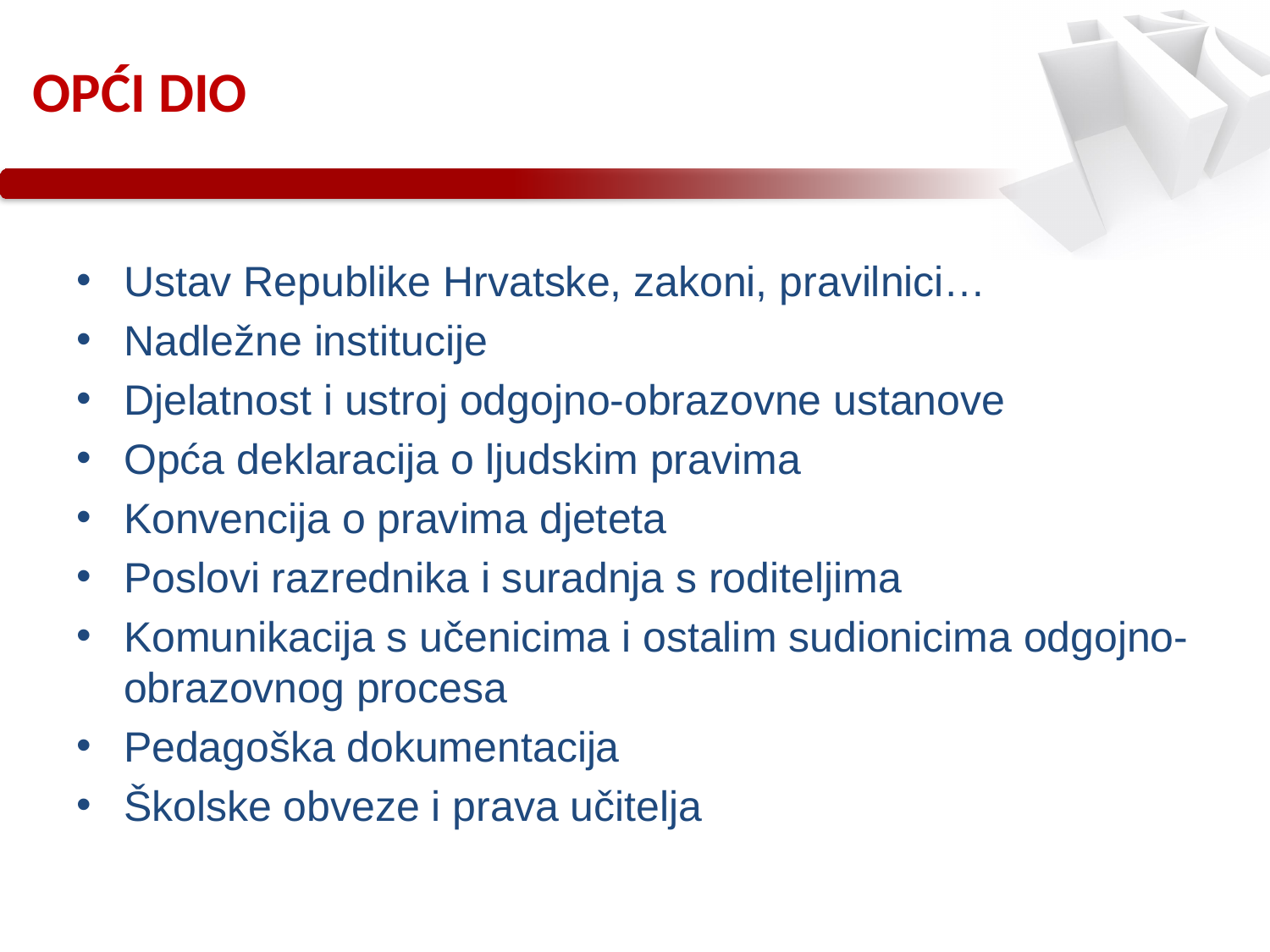

# OPĆI DIO
Ustav Republike Hrvatske, zakoni, pravilnici…
Nadležne institucije
Djelatnost i ustroj odgojno-obrazovne ustanove
Opća deklaracija o ljudskim pravima
Konvencija o pravima djeteta
Poslovi razrednika i suradnja s roditeljima
Komunikacija s učenicima i ostalim sudionicima odgojno-obrazovnog procesa
Pedagoška dokumentacija
Školske obveze i prava učitelja